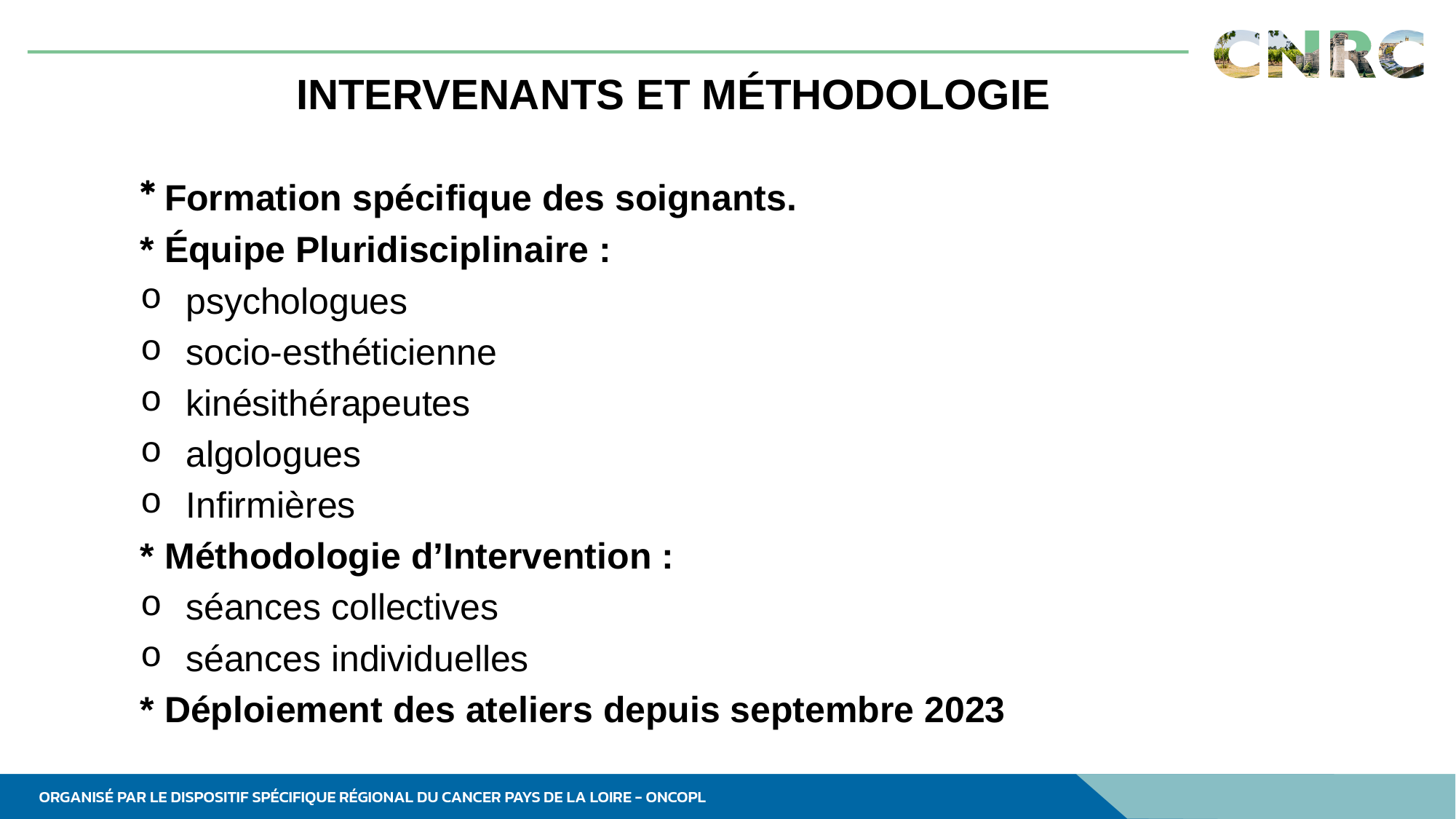

INTERVENANTS ET MÉTHODOLOGIE
* Formation spécifique des soignants.
* Équipe Pluridisciplinaire :
psychologues
socio-esthéticienne
kinésithérapeutes
algologues
Infirmières
* Méthodologie d’Intervention :
séances collectives
séances individuelles
* Déploiement des ateliers depuis septembre 2023